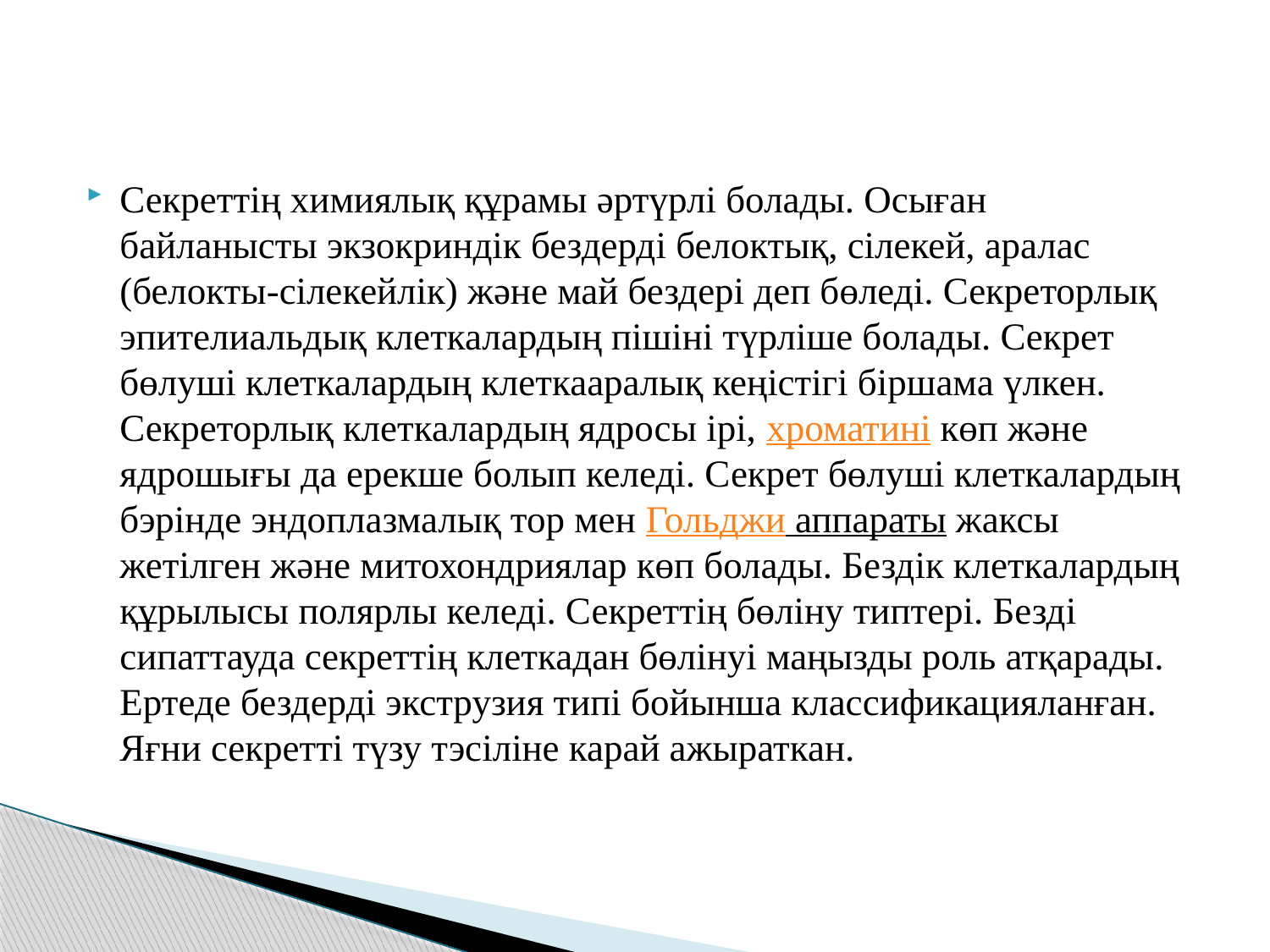

Секреттің химиялық құрамы әртүрлі болады. Осыған байланысты экзокриндік бездерді белоктық, сілекей, аралас (белокты-сілекейлік) және май бездері деп бөледі. Секреторлық эпителиальдық клеткалардың пішіні түрліше болады. Секрет бөлуші клеткалардың клеткааралық кеңістігі біршама үлкен. Секреторлық клеткалардың ядросы ірі, хроматині көп және ядрошығы да ерекше болып келеді. Секрет бөлуші клеткалардың бэрінде эндоплазмалық тор мен Гольджи аппараты жаксы жетілген және митохондриялар көп болады. Бездік клеткалардың құрылысы полярлы келеді. Секреттің бөліну типтері. Безді сипаттауда секреттің клеткадан бөлінуі маңызды роль атқарады. Ертеде бездерді экструзия типі бойынша классификацияланған. Яғни секретті түзу тэсіліне карай ажыраткан.